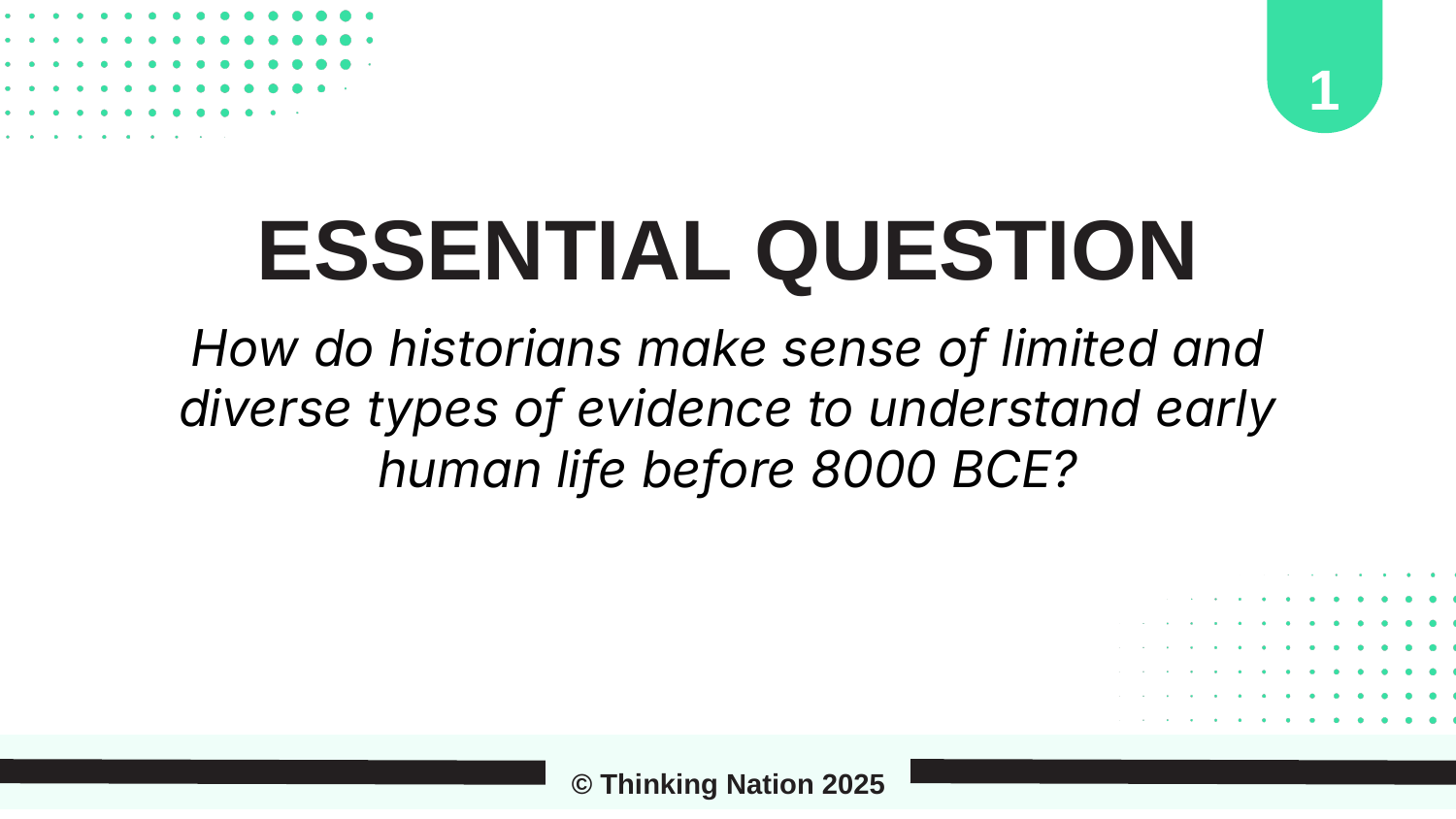

1
ESSENTIAL QUESTION
How do historians make sense of limited and diverse types of evidence to understand early human life before 8000 BCE?

© Thinking Nation 2025